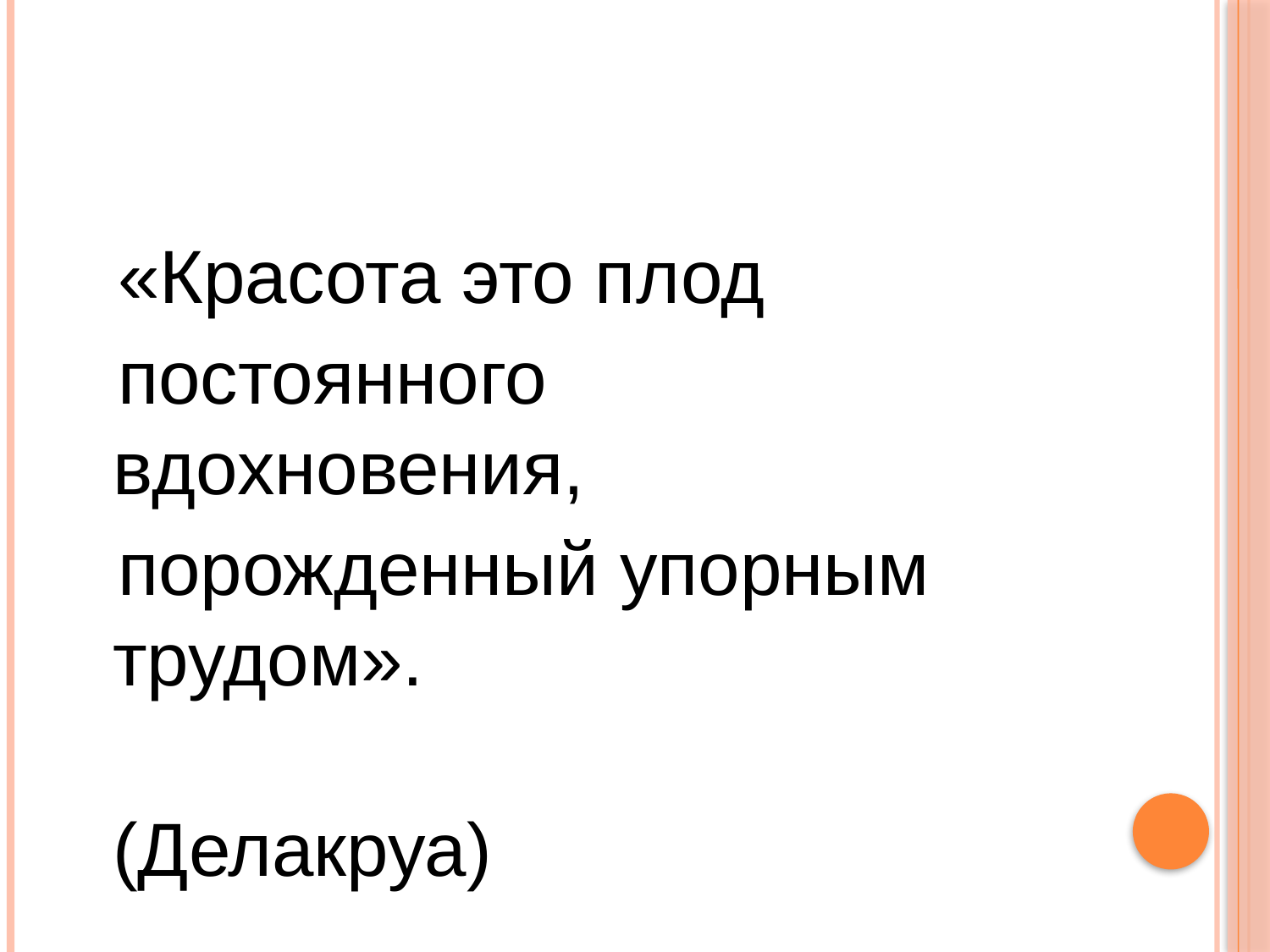

#
  «Красота это плод
  постоянного    вдохновения,
  порожденный упорным трудом».
                                                (Делакруа)